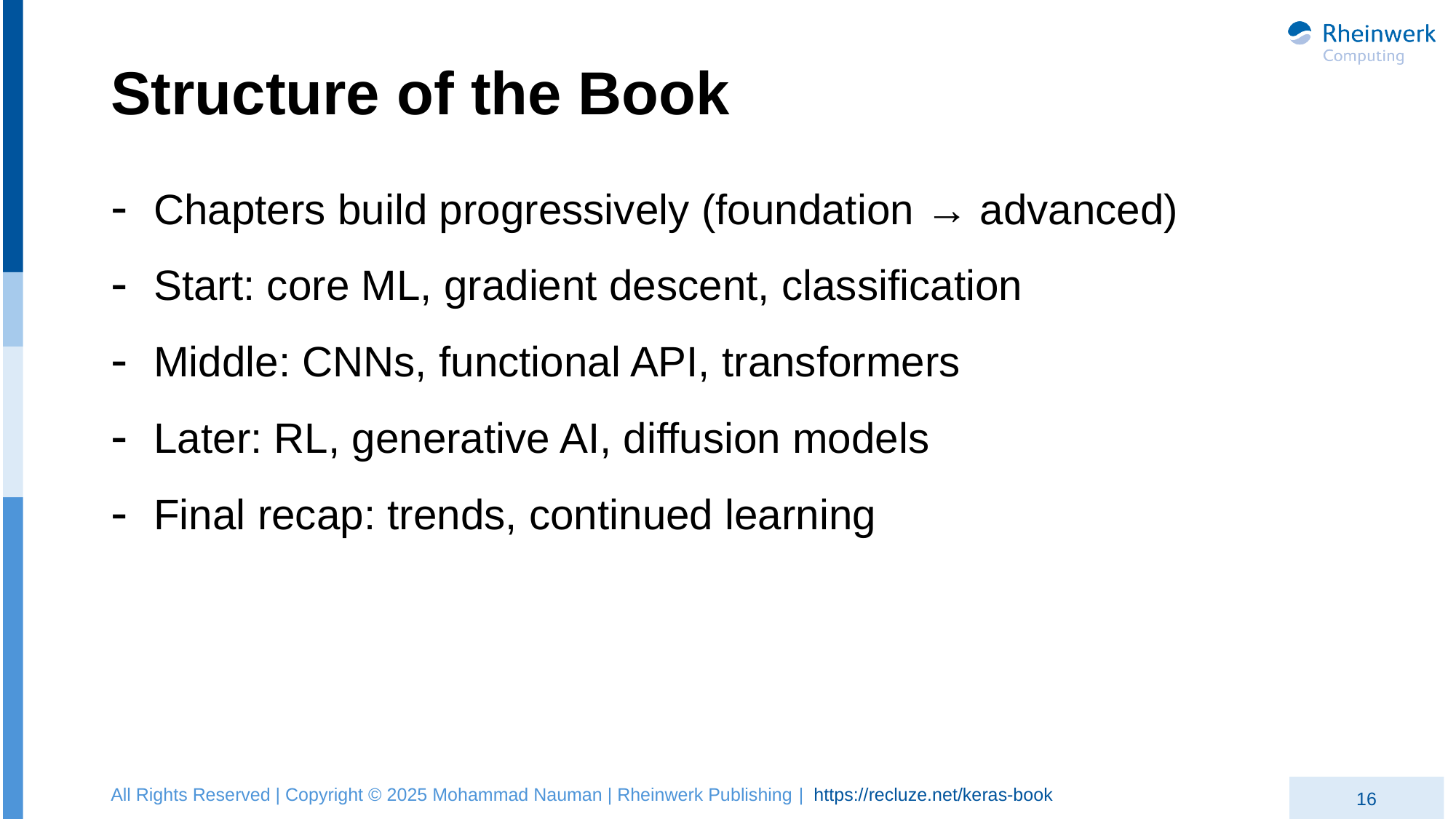

# Structure of the Book
Chapters build progressively (foundation → advanced)
Start: core ML, gradient descent, classification
Middle: CNNs, functional API, transformers
Later: RL, generative AI, diffusion models
Final recap: trends, continued learning